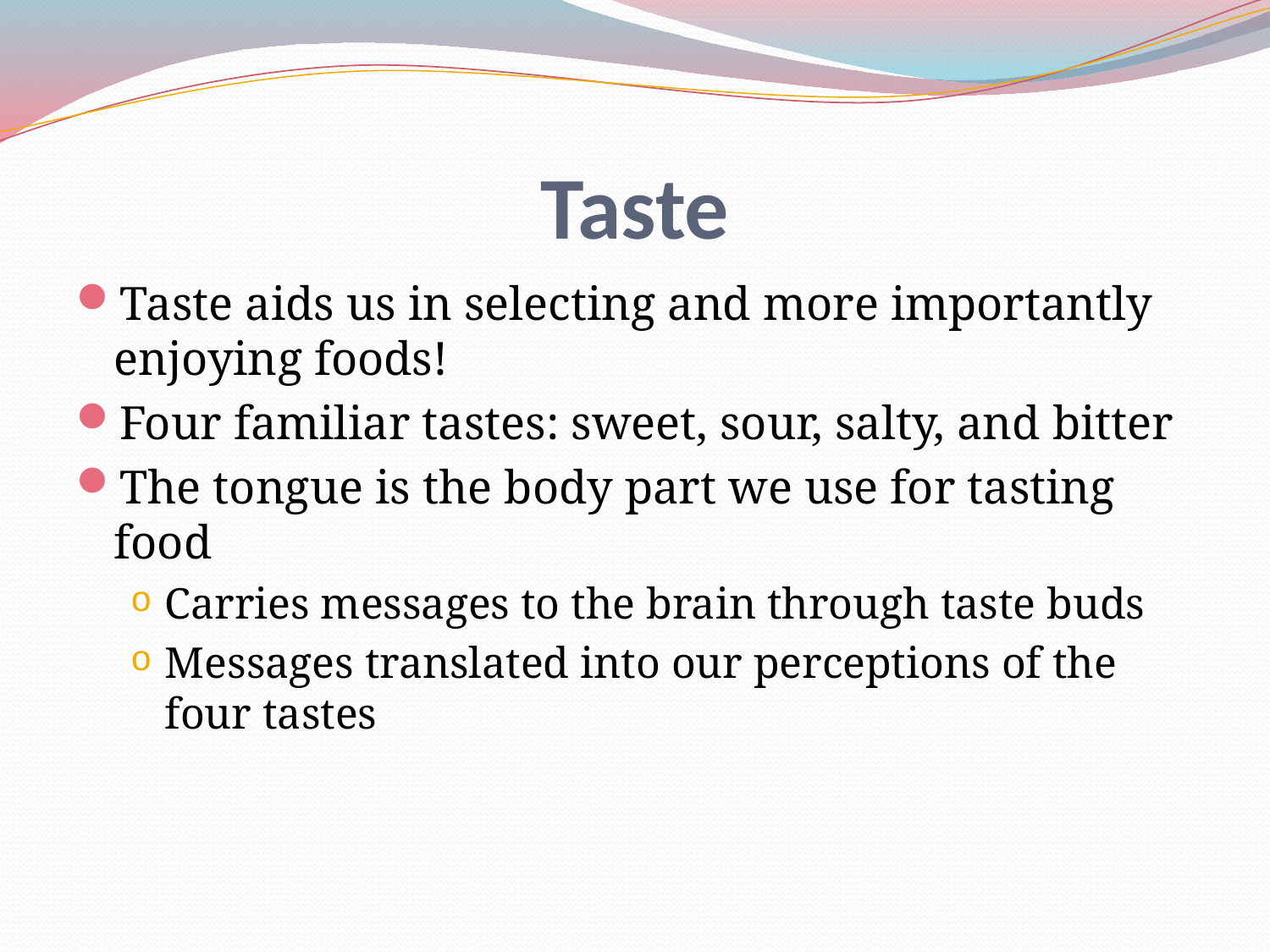

# Taste
Taste aids us in selecting and more importantly enjoying foods!
Four familiar tastes: sweet, sour, salty, and bitter
The tongue is the body part we use for tasting food
Carries messages to the brain through taste buds
Messages translated into our perceptions of the four tastes